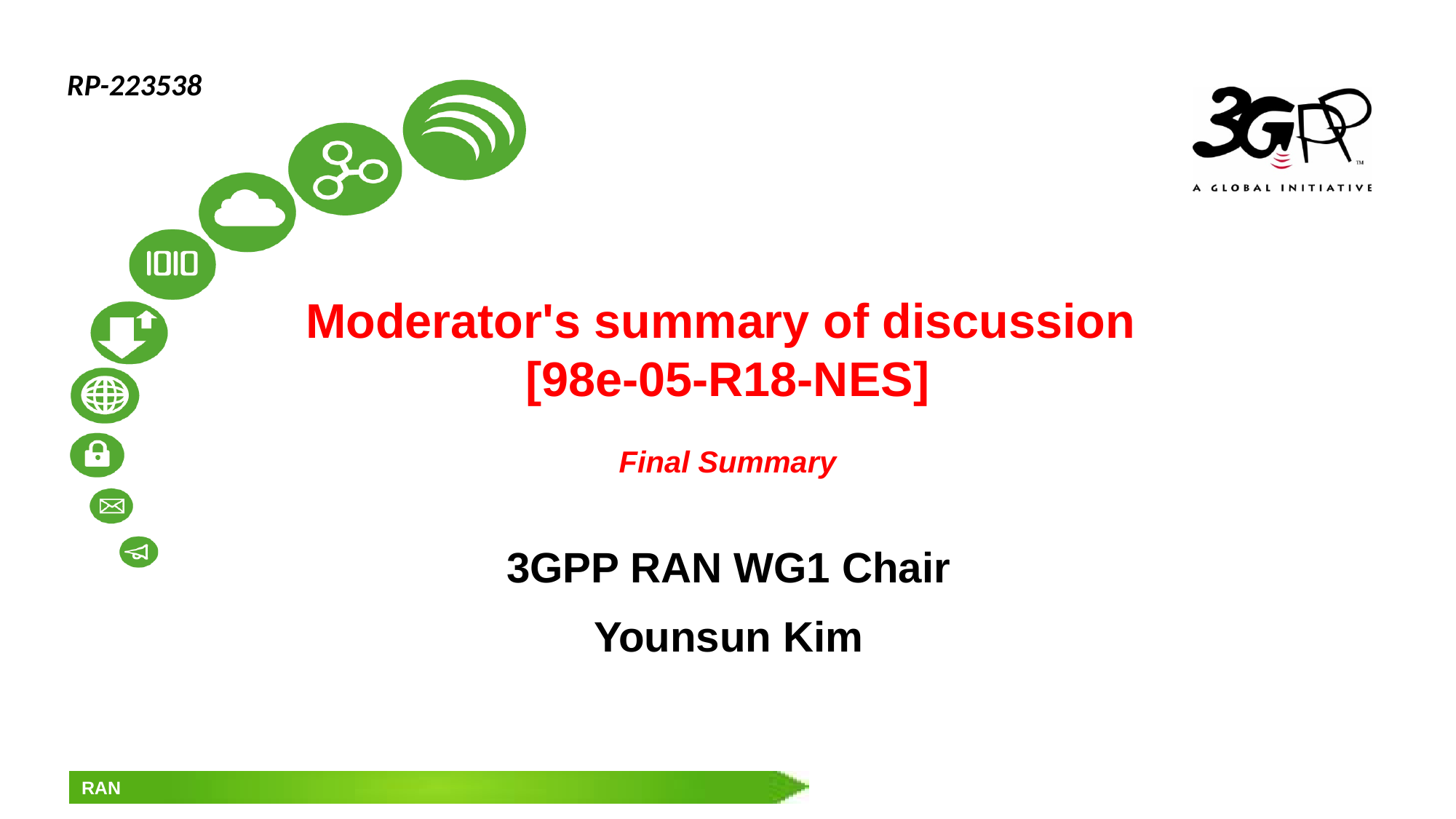

RP-223538
# Moderator's summary of discussion [98e-05-R18-NES] Final Summary
3GPP RAN WG1 Chair
Younsun Kim